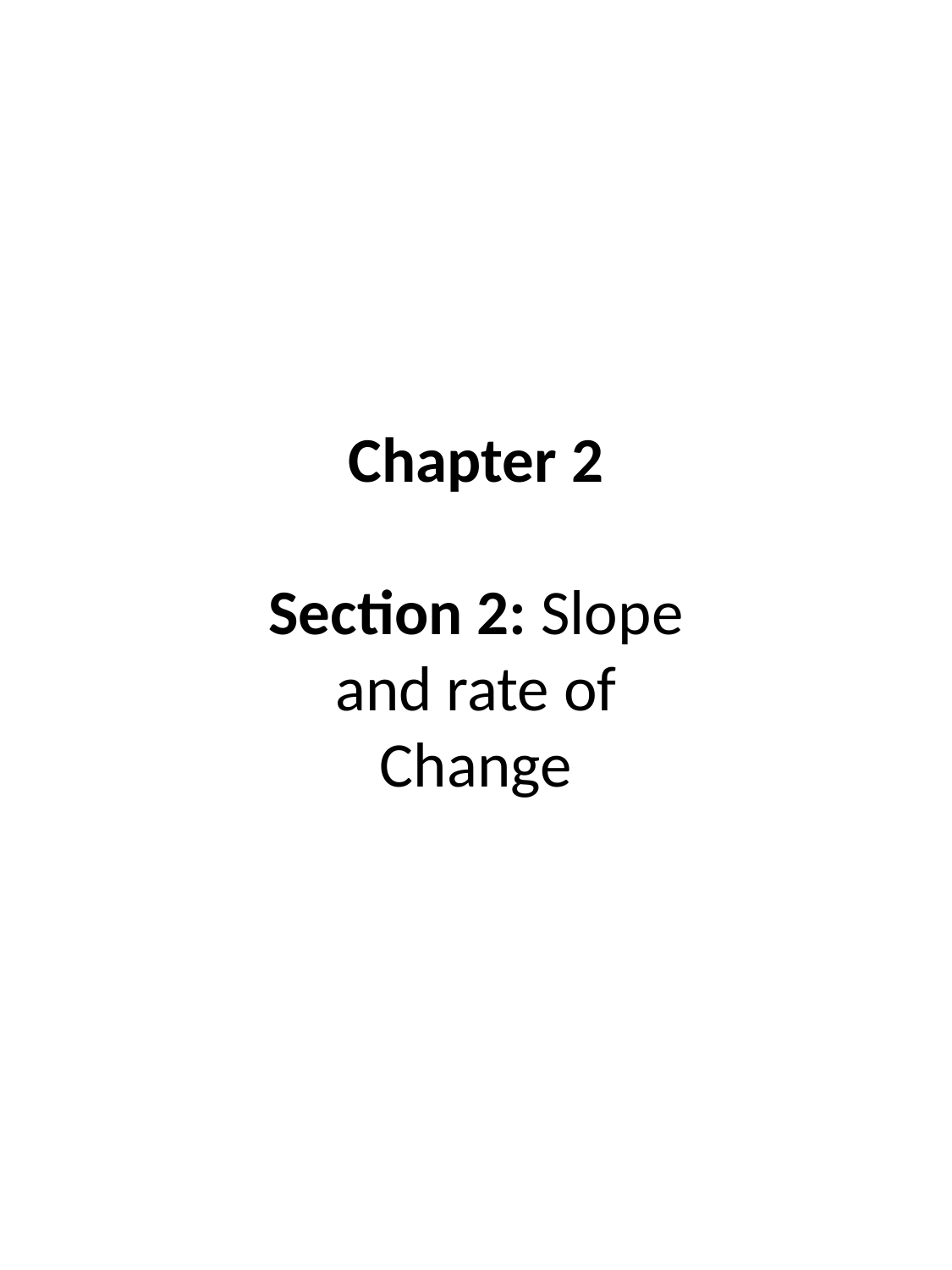

Chapter 2

Section 2: Slope and rate of Change